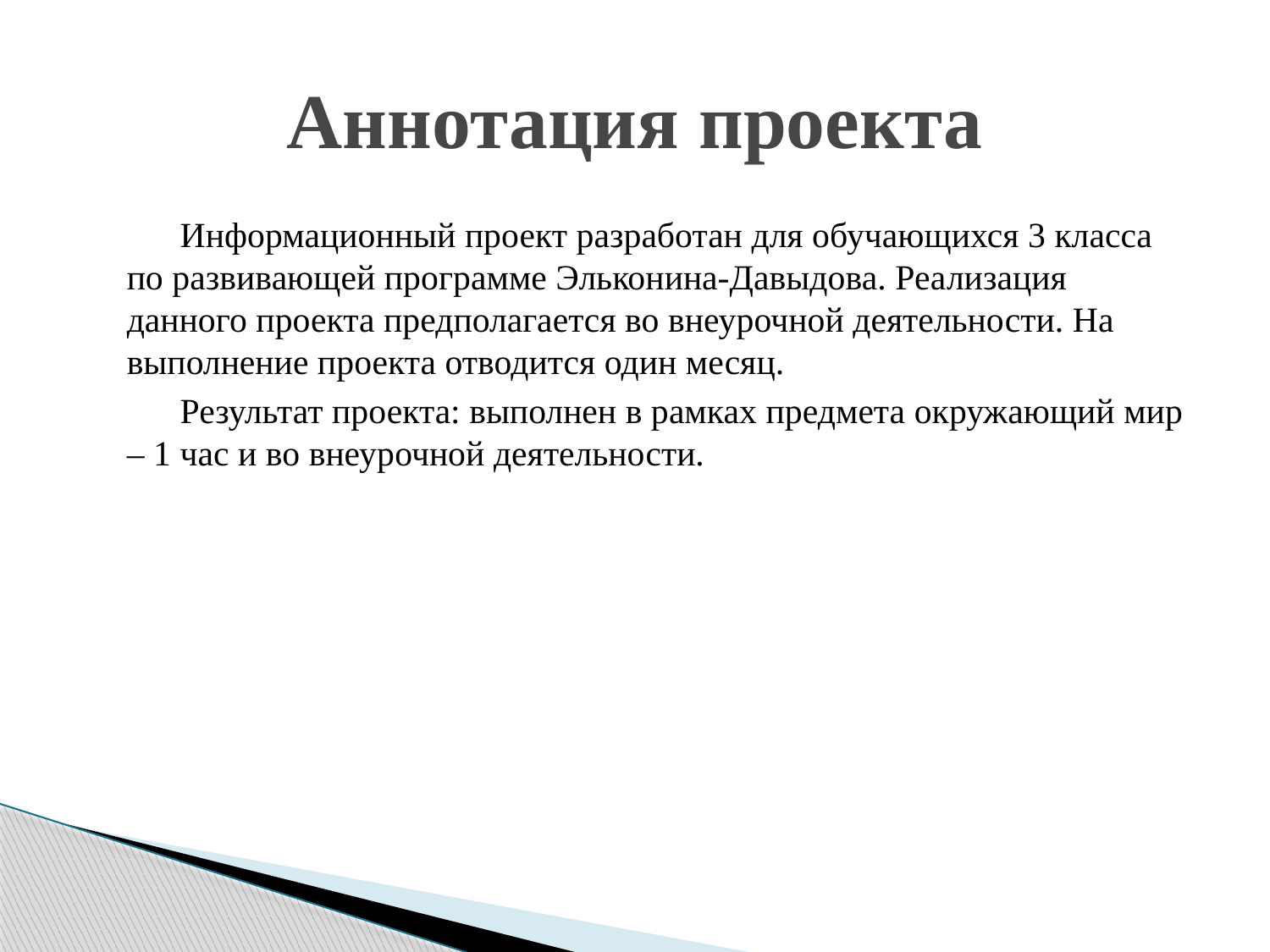

# Аннотация проекта
          Информационный проект разработан для обучающихся 3 класса по развивающей программе Эльконина-Давыдова. Реализация данного проекта предполагается во внеурочной деятельности. На выполнение проекта отводится один месяц.
          Результат проекта: выполнен в рамках предмета окружающий мир – 1 час и во внеурочной деятельности.